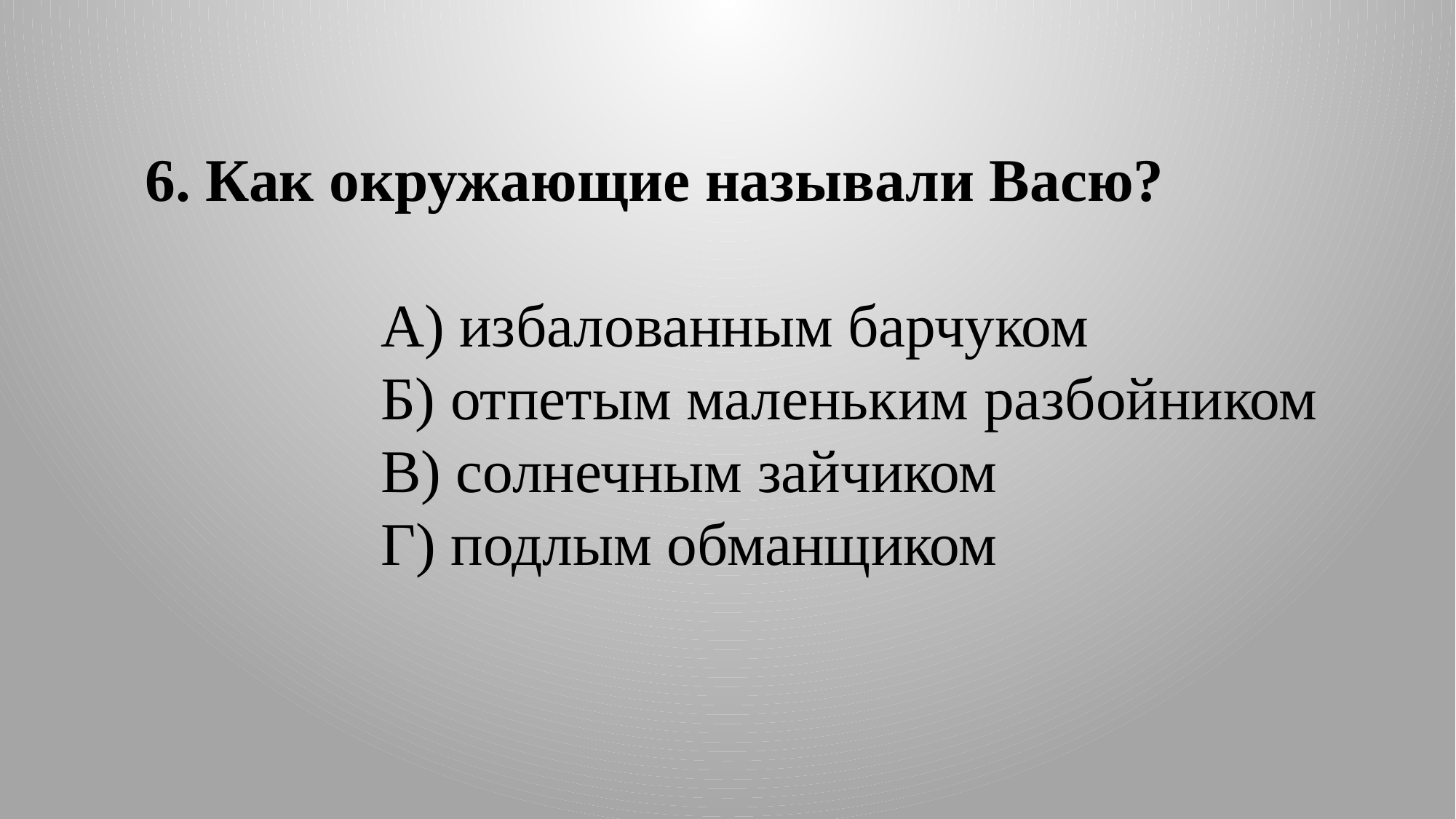

6. Как окружающие называли Васю?

А) избалованным барчуком
Б) отпетым маленьким разбойником
В) солнечным зайчиком
Г) подлым обманщиком